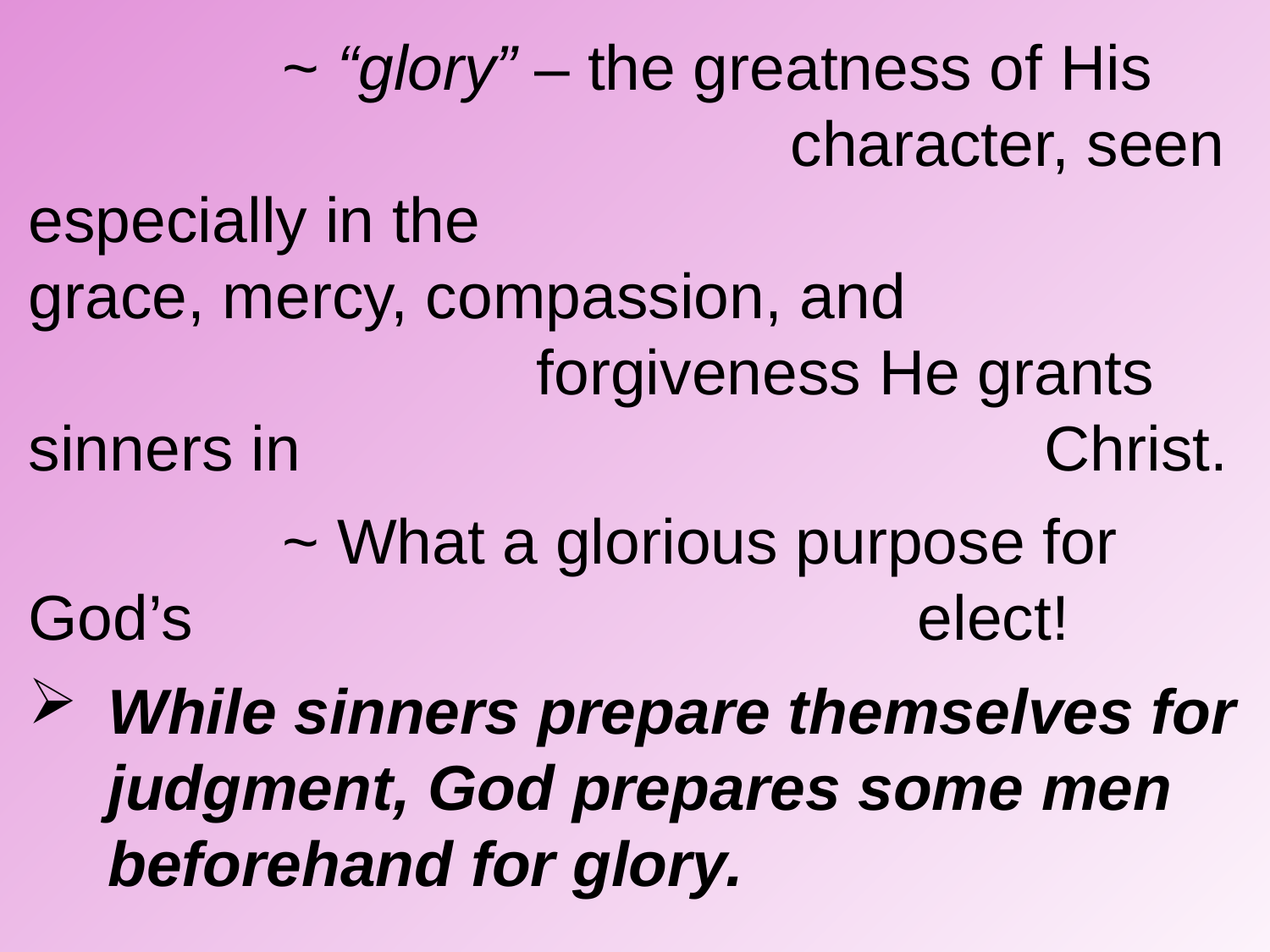

~ “glory” – the greatness of His 							character, seen especially in the 						grace, mercy, compassion, and 						forgiveness He grants sinners in 						Christ.
		~ What a glorious purpose for God’s 						elect!
While sinners prepare themselves for judgment, God prepares some men beforehand for glory.